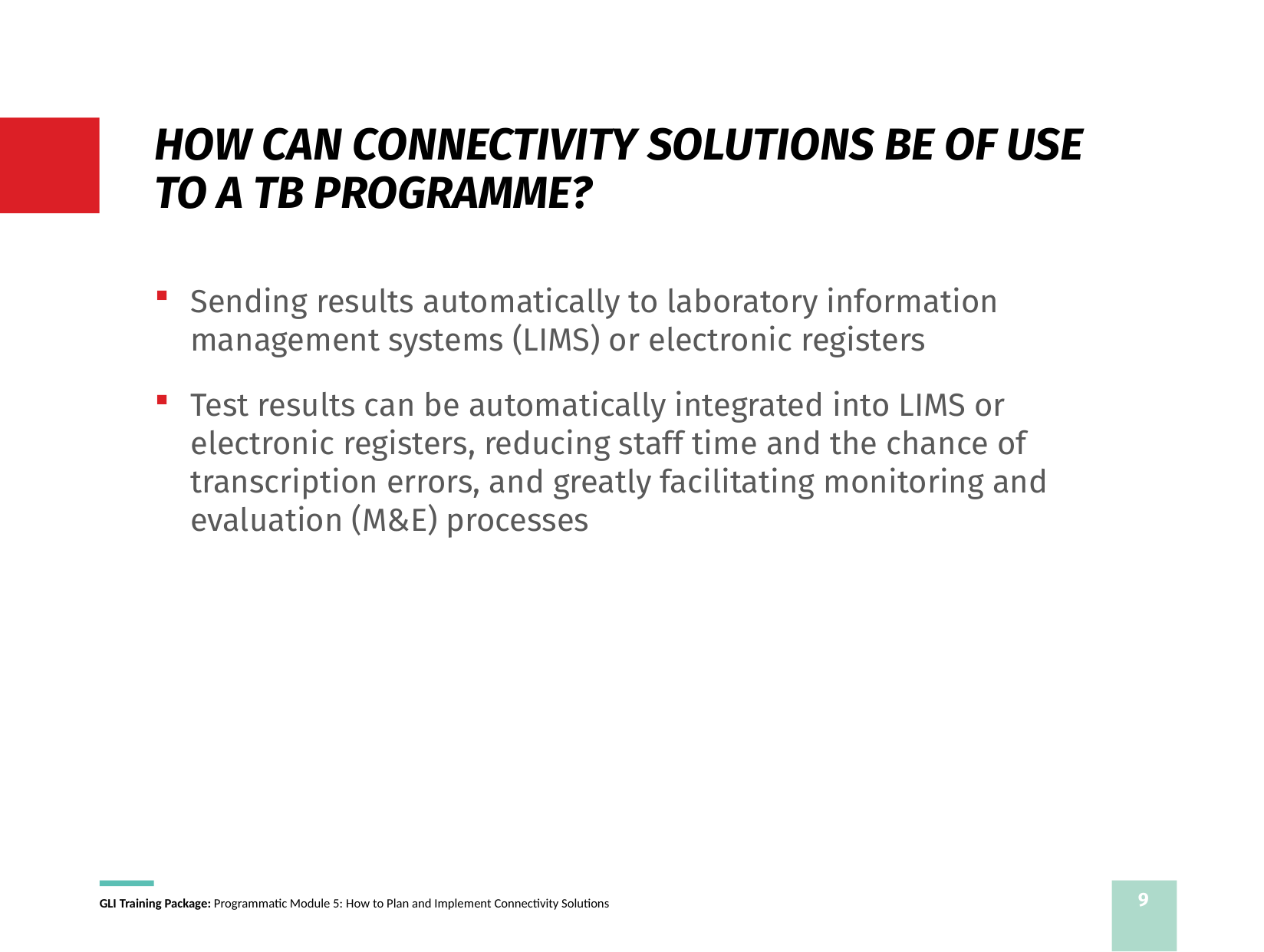

# HOW CAN CONNECTIVITY SOLUTIONS BE OF USE TO A TB PROGRAMME?
Sending results automatically to laboratory information management systems (LIMS) or electronic registers
Test results can be automatically integrated into LIMS or electronic registers, reducing staff time and the chance of transcription errors, and greatly facilitating monitoring and evaluation (M&E) processes